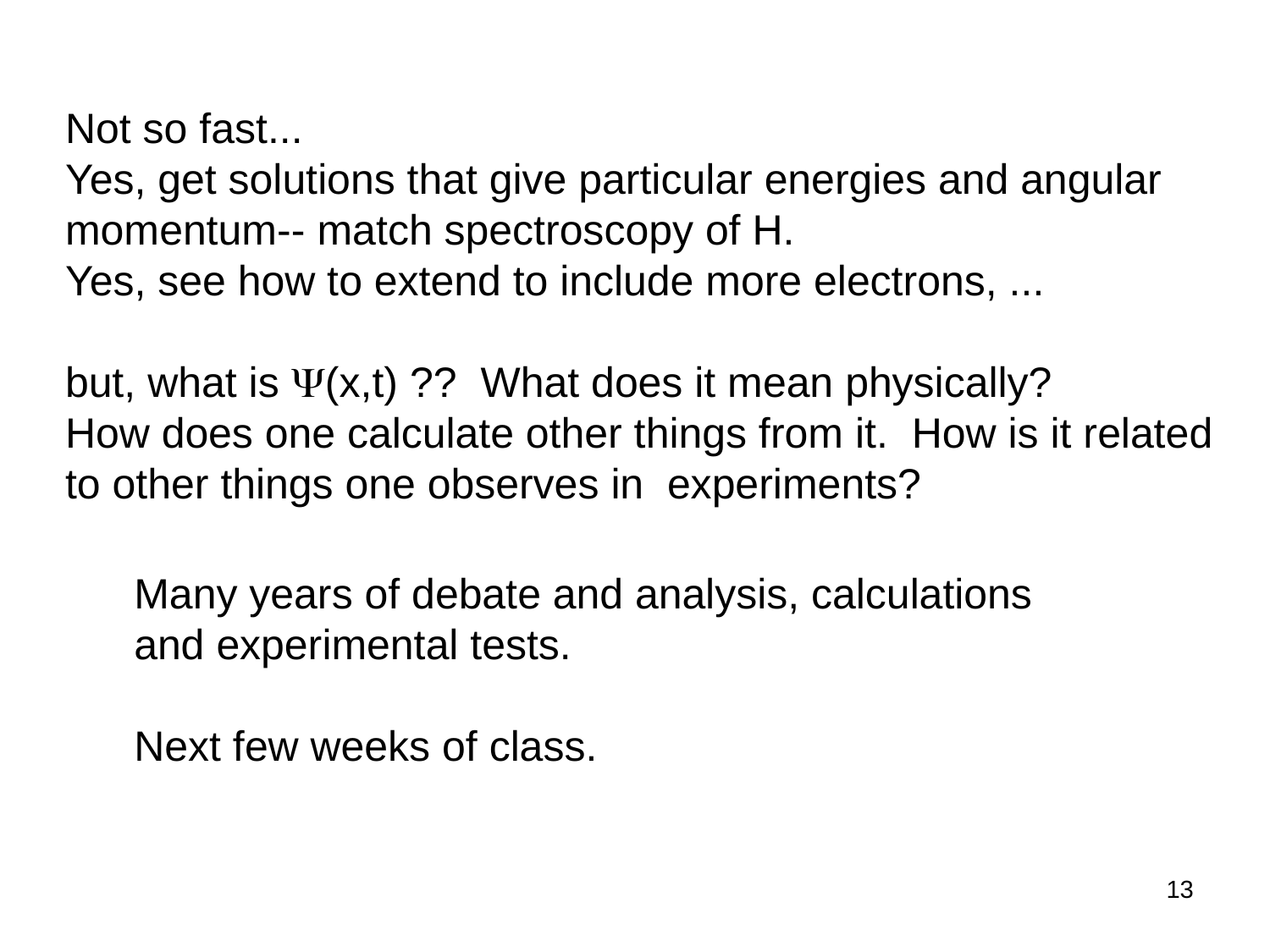

Not so fast...
Yes, get solutions that give particular energies and angular
momentum-- match spectroscopy of H.
Yes, see how to extend to include more electrons, ...

but, what is Ψ(x,t) ??  What does it mean physically?
How does one calculate other things from it.  How is it related to other things one observes in  experiments?
Many years of debate and analysis, calculations
and experimental tests.

Next few weeks of class.
13